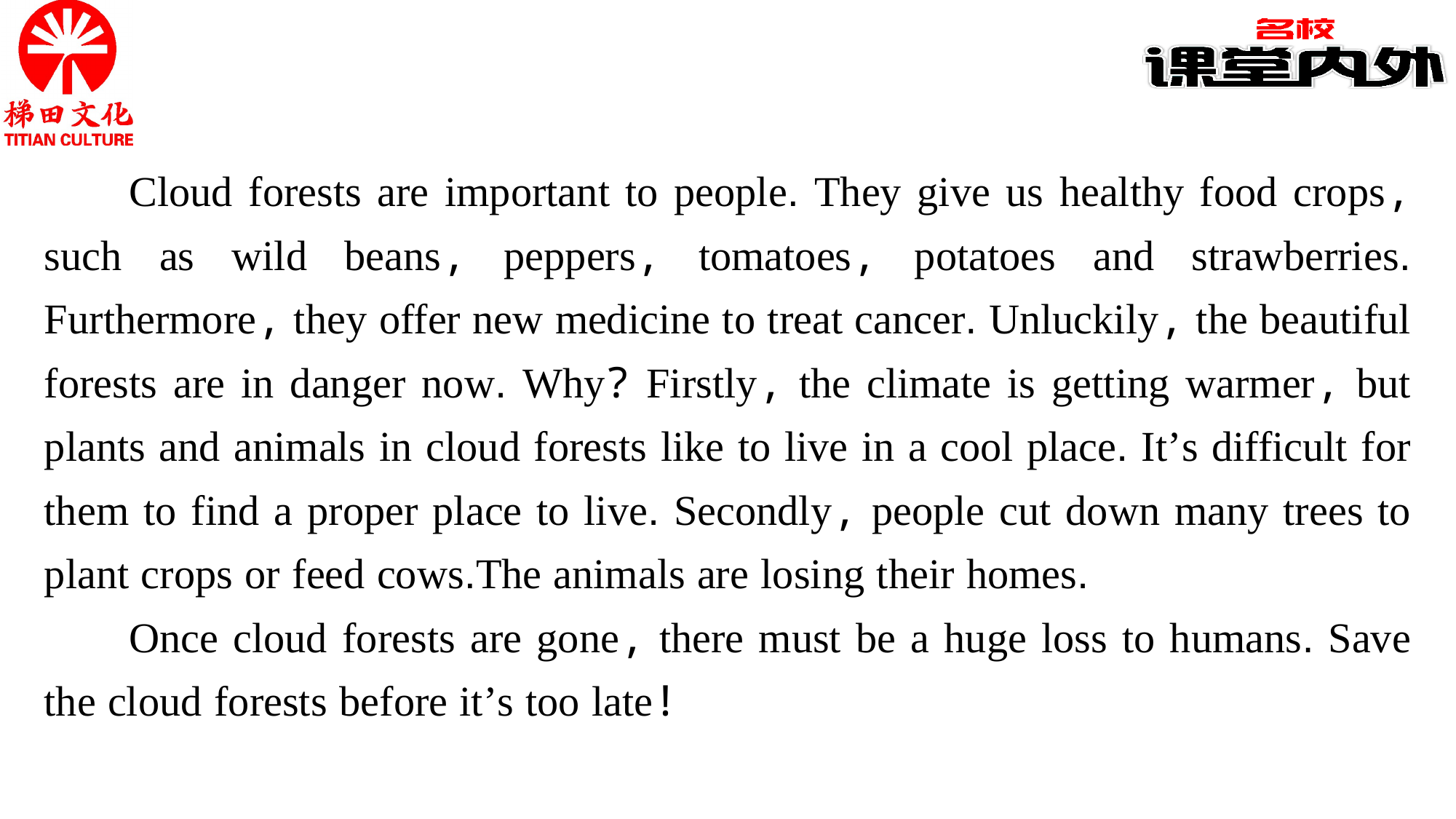

Cloud forests are important to people. They give us healthy food crops, such as wild beans, peppers, tomatoes, potatoes and strawberries. Furthermore, they offer new medicine to treat cancer. Unluckily, the beautiful forests are in danger now. Why? Firstly, the climate is getting warmer, but plants and animals in cloud forests like to live in a cool place. It’s difficult for them to find a proper place to live. Secondly, people cut down many trees to plant crops or feed cows.The animals are losing their homes.
Once cloud forests are gone, there must be a huge loss to humans. Save the cloud forests before it’s too late!